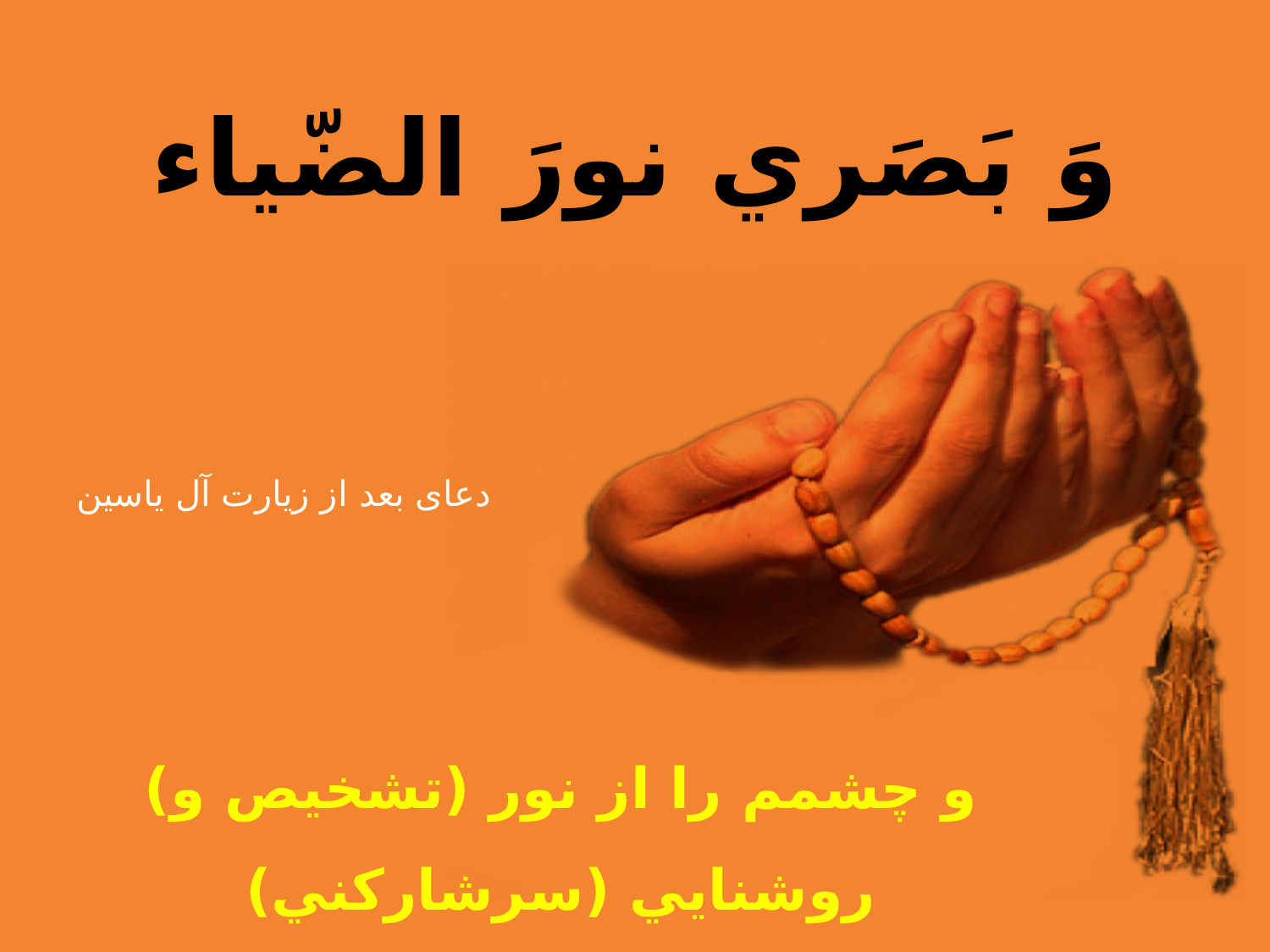

وَ بَصَري نورَ ‌الضّيا‌ء
و چشمم را از نور (تشخيص و) روشنايي (سرشاركني)